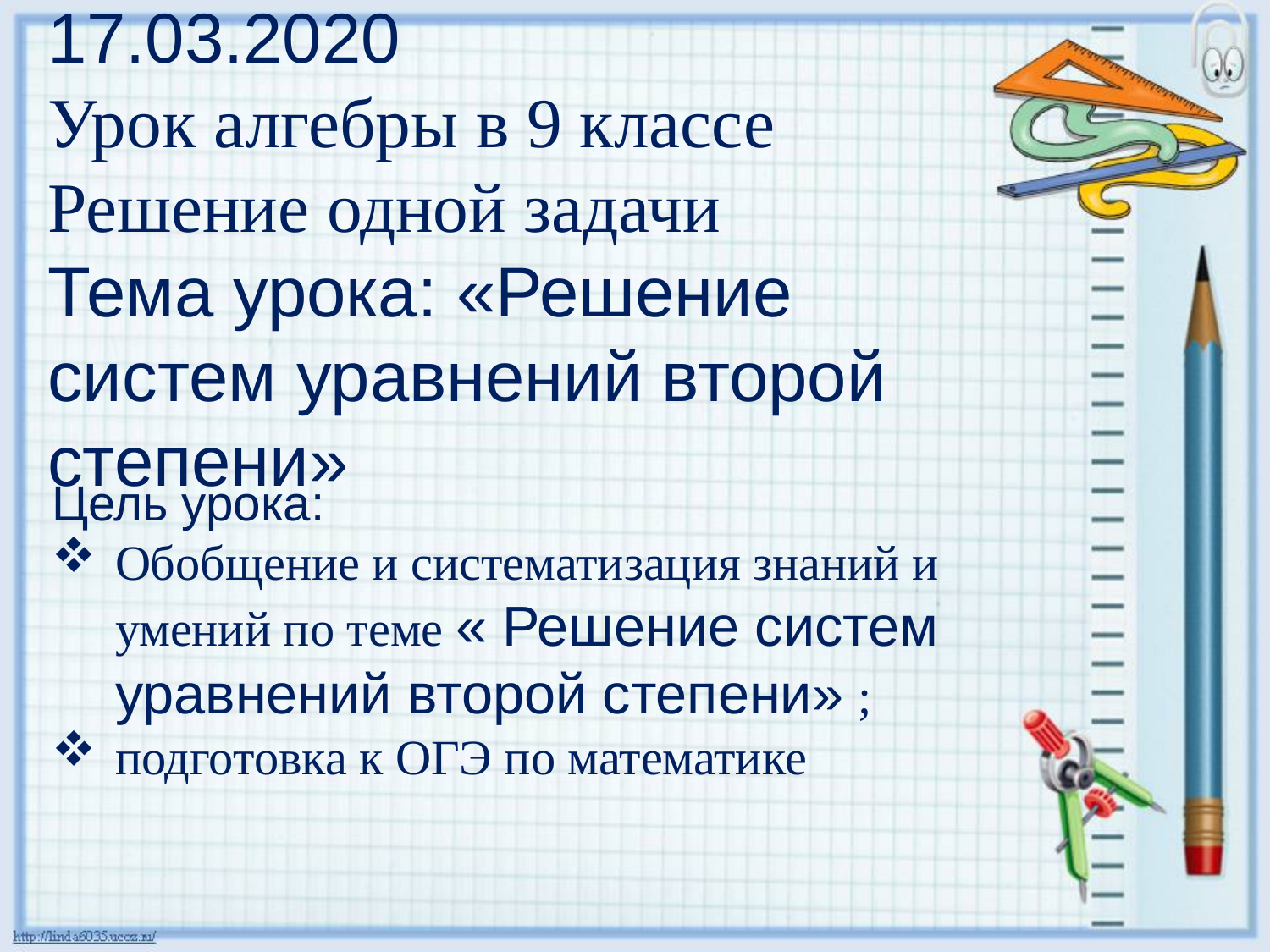

# 17.03.2020 Урок алгебры в 9 классе Решение одной задачи Тема урока: «Решение систем уравнений второй степени»
Цель урока:
Обобщение и систематизация знаний и умений по теме « Решение систем уравнений второй степени» ;
подготовка к ОГЭ по математике